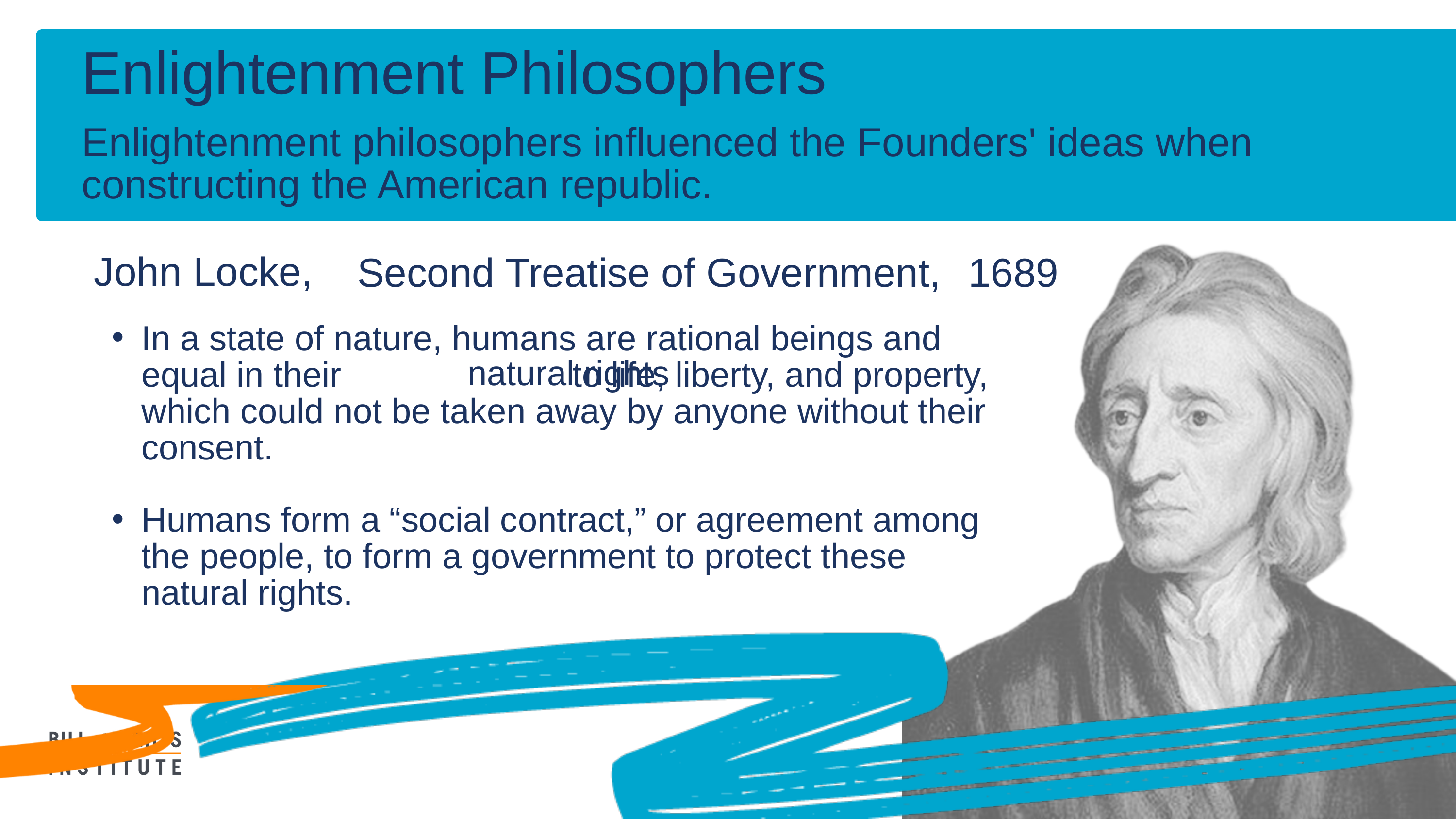

Enlightenment Philosophers
Enlightenment philosophers influenced the Founders' ideas when constructing the American republic.

John Locke, Second Treatise of Government, ​
Second Treatise of Government, ​
1689
In a state of nature, humans are rational beings and equal in their natural rights  to life, liberty, and property, which could not be taken away by anyone without their consent.
 ​
Humans form a “social contract,” or agreement among the people, to form a government to protect these natural rights.​

natural rights